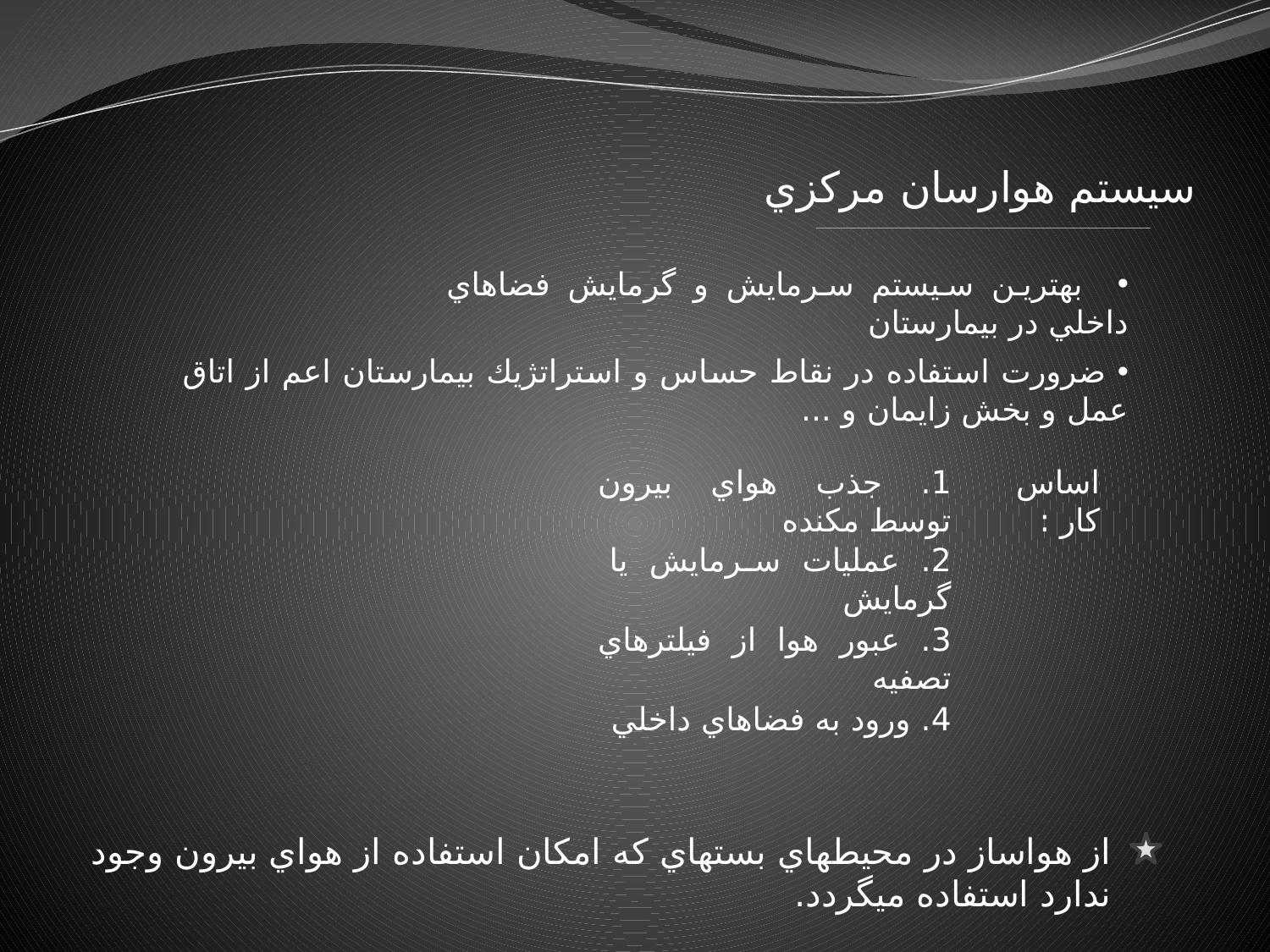

سيستم هوارسان مركزي
  بهترين سيستم سرمايش و گرمايش فضاهاي داخلي در بيمارستان
 ضرورت استفاده در نقاط حساس و استراتژيك بيمارستان اعم از اتاق عمل و بخش زايمان و ...
1. جذب هواي بيرون توسط مكنده
اساس كار :
2. عمليات سرمايش يا گرمايش
3. عبور هوا از فيلترهاي تصفيه
4. ورود به فضاهاي داخلي
از هواساز در محيط‏هاي بسته‏اي كه امكان استفاده از هواي بيرون وجود ندارد استفاده مي‏گردد.